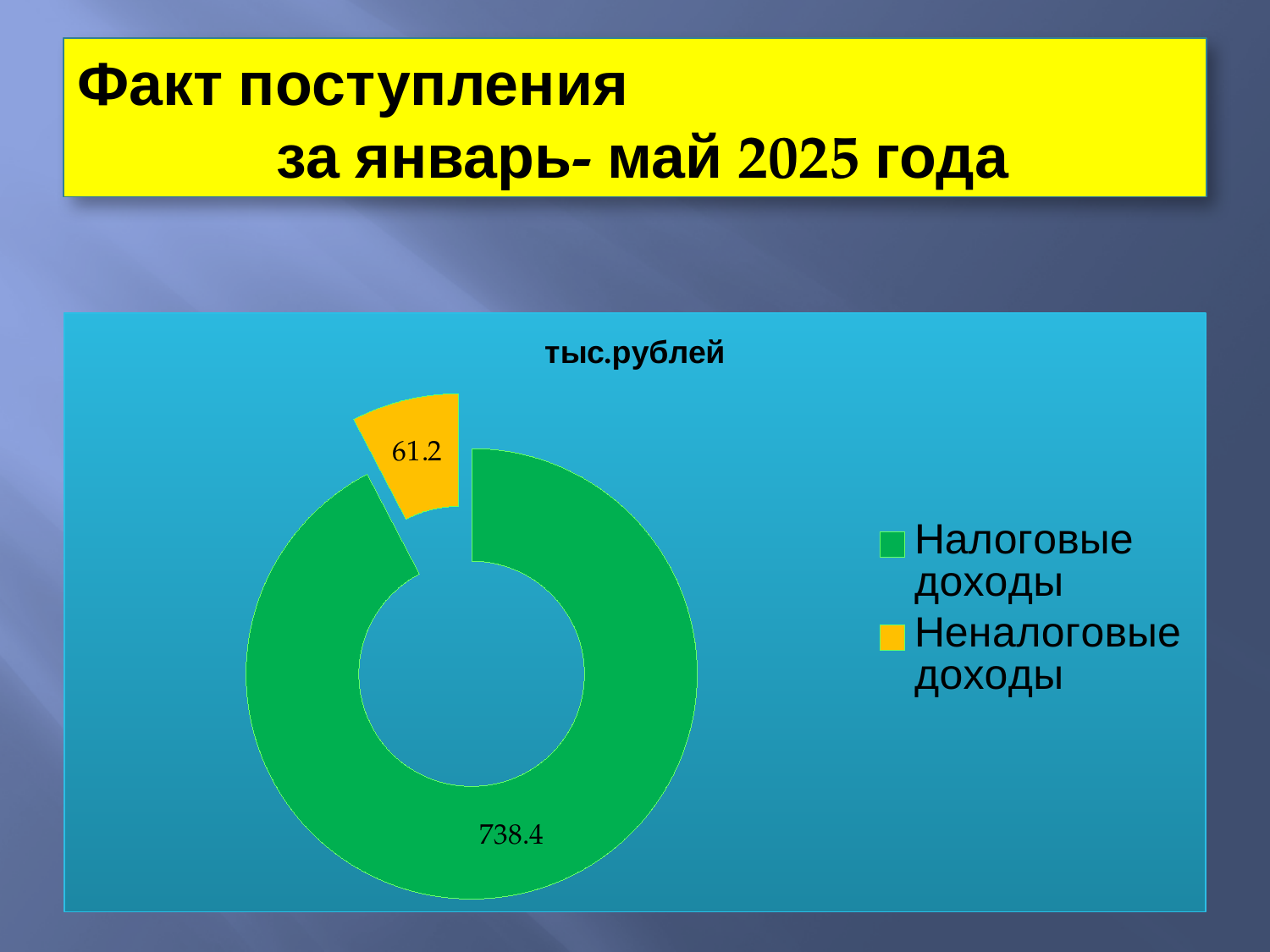

# Факт поступления                                       за январь- май 2025 года

### Chart: тыс.рублей

| Category | тыс.рублей |
|---|---|
| Налоговые доходы | 738.4 |
| Неналоговые доходы | 61.2 |